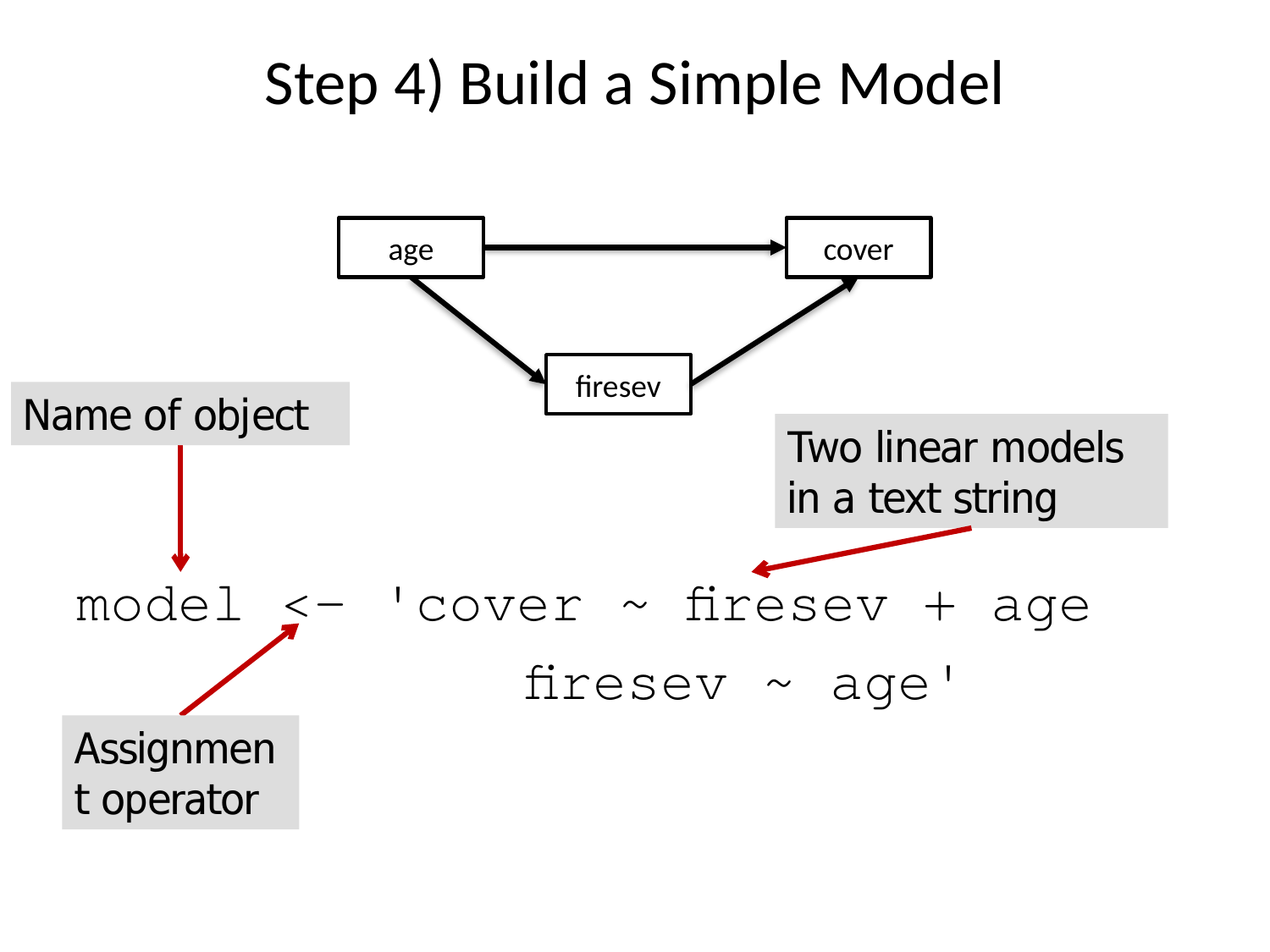

# Step 4) Build a Simple Model
age
cover
firesev
Name of object
Two linear models in a text string
model <- 'cover ~ firesev + age
        	  firesev ~ age'
Assignment operator